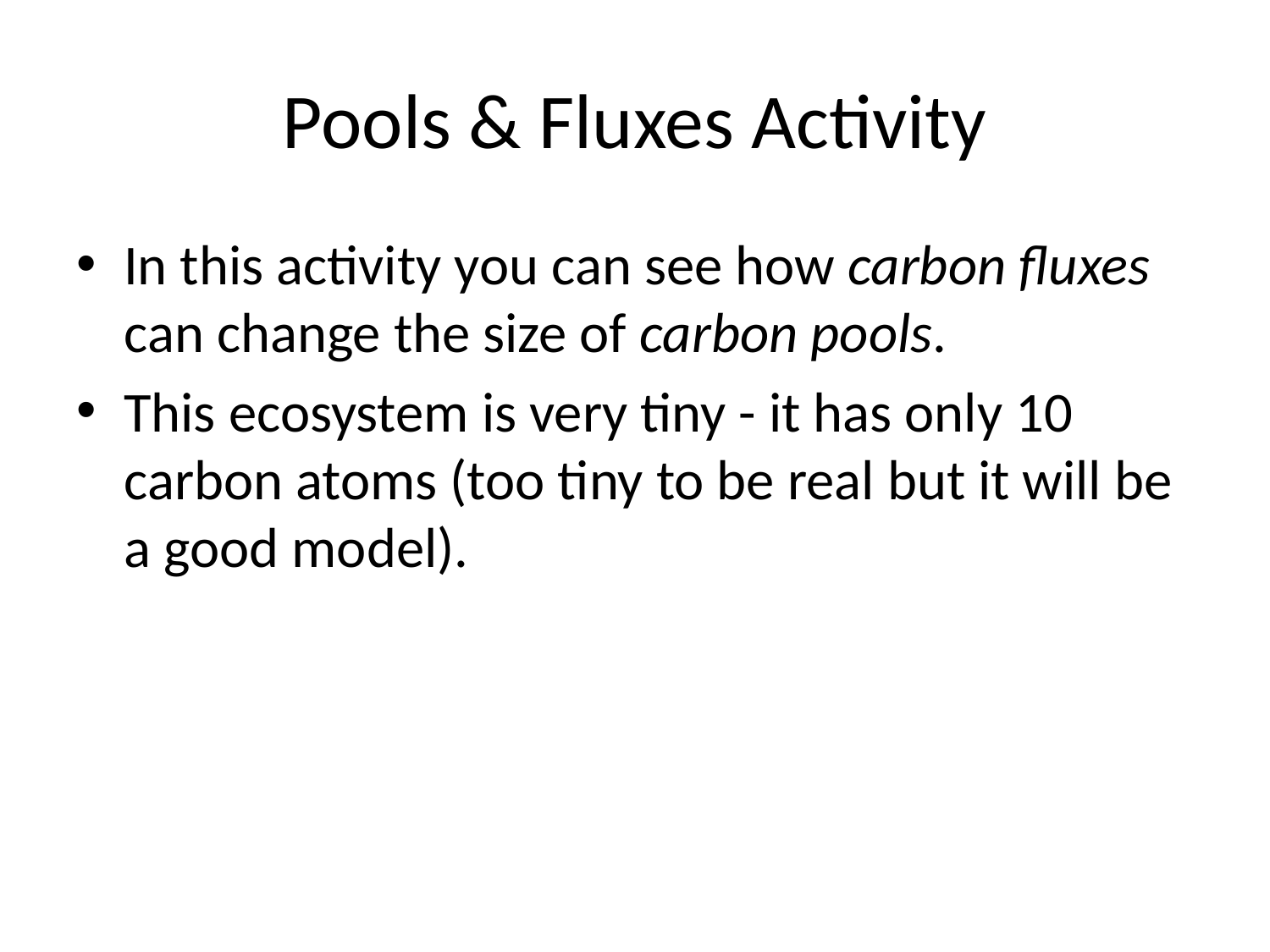

# Pools & Fluxes Activity
In this activity you can see how carbon fluxes can change the size of carbon pools.
This ecosystem is very tiny - it has only 10 carbon atoms (too tiny to be real but it will be a good model).